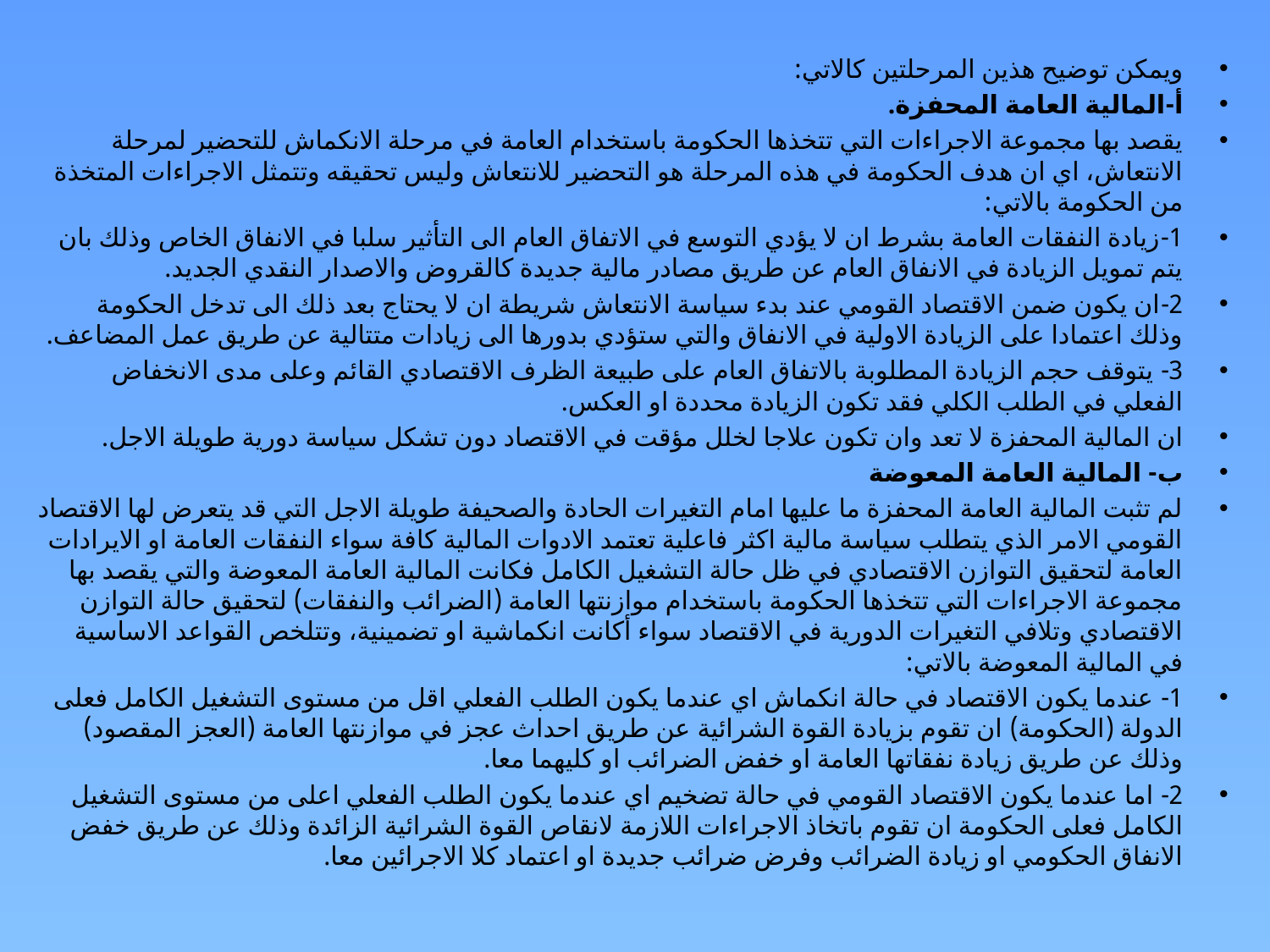

ويمكن توضيح هذين المرحلتين كالاتي:
أ-المالية العامة المحفزة.
يقصد بها مجموعة الاجراءات التي تتخذها الحكومة باستخدام العامة في مرحلة الانكماش للتحضير لمرحلة الانتعاش، اي ان هدف الحكومة في هذه المرحلة هو التحضير للانتعاش وليس تحقيقه وتتمثل الاجراءات المتخذة من الحكومة بالاتي:
1-زيادة النفقات العامة بشرط ان لا يؤدي التوسع في الاتفاق العام الى التأثير سلبا في الانفاق الخاص وذلك بان يتم تمويل الزيادة في الانفاق العام عن طريق مصادر مالية جديدة كالقروض والاصدار النقدي الجديد.
2-ان يكون ضمن الاقتصاد القومي عند بدء سياسة الانتعاش شريطة ان لا يحتاج بعد ذلك الى تدخل الحكومة وذلك اعتمادا على الزيادة الاولية في الانفاق والتي ستؤدي بدورها الى زيادات متتالية عن طريق عمل المضاعف.
3- يتوقف حجم الزيادة المطلوبة بالاتفاق العام على طبيعة الظرف الاقتصادي القائم وعلى مدى الانخفاض الفعلي في الطلب الكلي فقد تكون الزيادة محددة او العكس.
ان المالية المحفزة لا تعد وان تكون علاجا لخلل مؤقت في الاقتصاد دون تشكل سياسة دورية طويلة الاجل.
ب- المالية العامة المعوضة
لم تثبت المالية العامة المحفزة ما عليها امام التغيرات الحادة والصحيفة طويلة الاجل التي قد يتعرض لها الاقتصاد القومي الامر الذي يتطلب سياسة مالية اكثر فاعلية تعتمد الادوات المالية كافة سواء النفقات العامة او الايرادات العامة لتحقيق التوازن الاقتصادي في ظل حالة التشغيل الكامل فكانت المالية العامة المعوضة والتي يقصد بها مجموعة الاجراءات التي تتخذها الحكومة باستخدام موازنتها العامة (الضرائب والنفقات) لتحقيق حالة التوازن الاقتصادي وتلافي التغيرات الدورية في الاقتصاد سواء أكانت انكماشية او تضمينية، وتتلخص القواعد الاساسية في المالية المعوضة بالاتي:
1- عندما يكون الاقتصاد في حالة انكماش اي عندما يكون الطلب الفعلي اقل من مستوى التشغيل الكامل فعلى الدولة (الحكومة) ان تقوم بزيادة القوة الشرائية عن طريق احداث عجز في موازنتها العامة (العجز المقصود) وذلك عن طريق زيادة نفقاتها العامة او خفض الضرائب او كليهما معا.
2- اما عندما يكون الاقتصاد القومي في حالة تضخيم اي عندما يكون الطلب الفعلي اعلى من مستوى التشغيل الكامل فعلى الحكومة ان تقوم باتخاذ الاجراءات اللازمة لانقاص القوة الشرائية الزائدة وذلك عن طريق خفض الانفاق الحكومي او زيادة الضرائب وفرض ضرائب جديدة او اعتماد كلا الاجرائين معا.